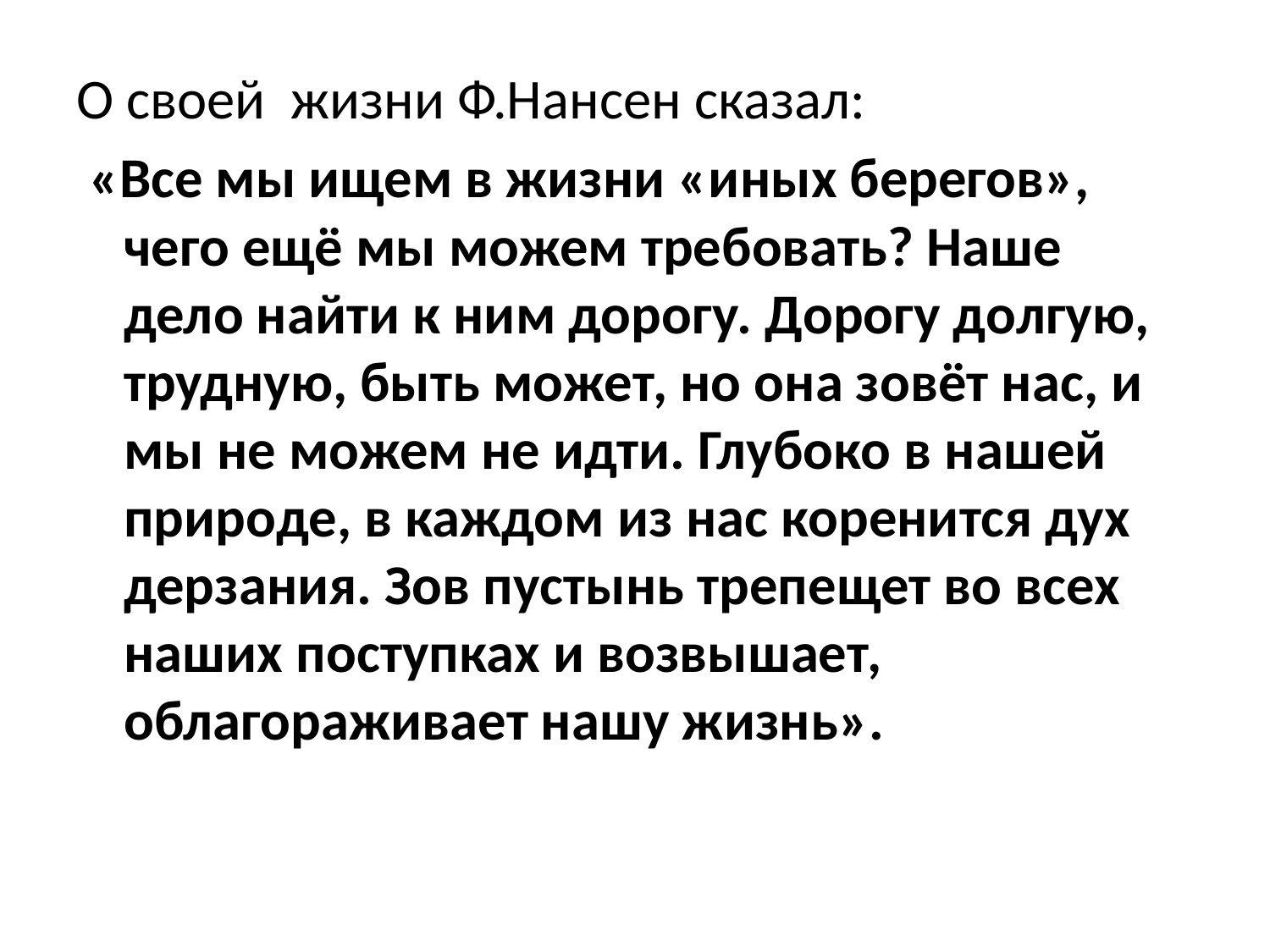

О своей  жизни Ф.Нансен сказал:
 «Все мы ищем в жизни «иных берегов», чего ещё мы можем требовать? Наше дело найти к ним дорогу. Дорогу долгую, трудную, быть может, но она зовёт нас, и мы не можем не идти. Глубоко в нашей природе, в каждом из нас коренится дух дерзания. Зов пустынь трепещет во всех наших поступках и возвышает, облагораживает нашу жизнь».